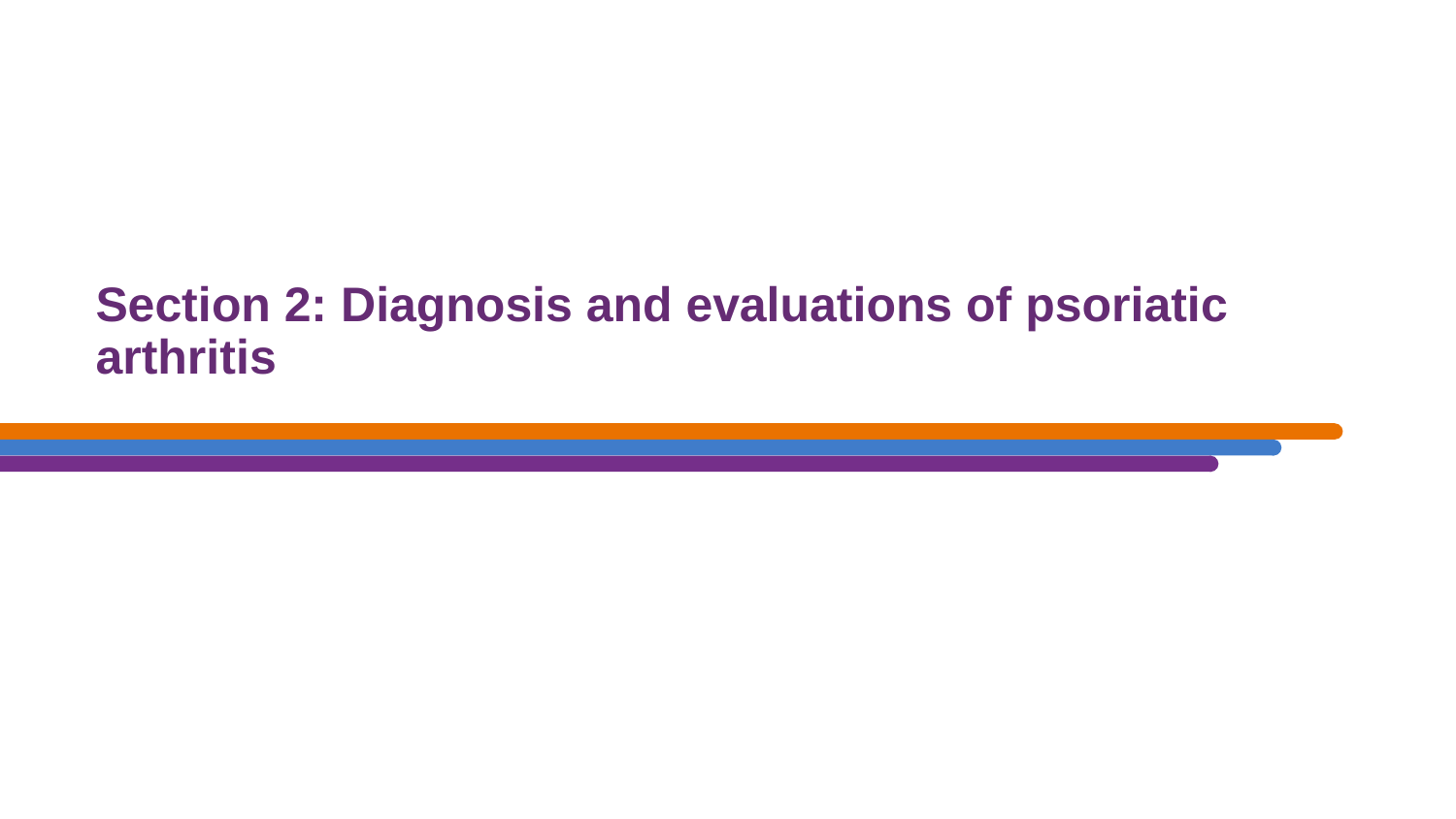

# Section 2: Diagnosis and evaluations of psoriatic arthritis